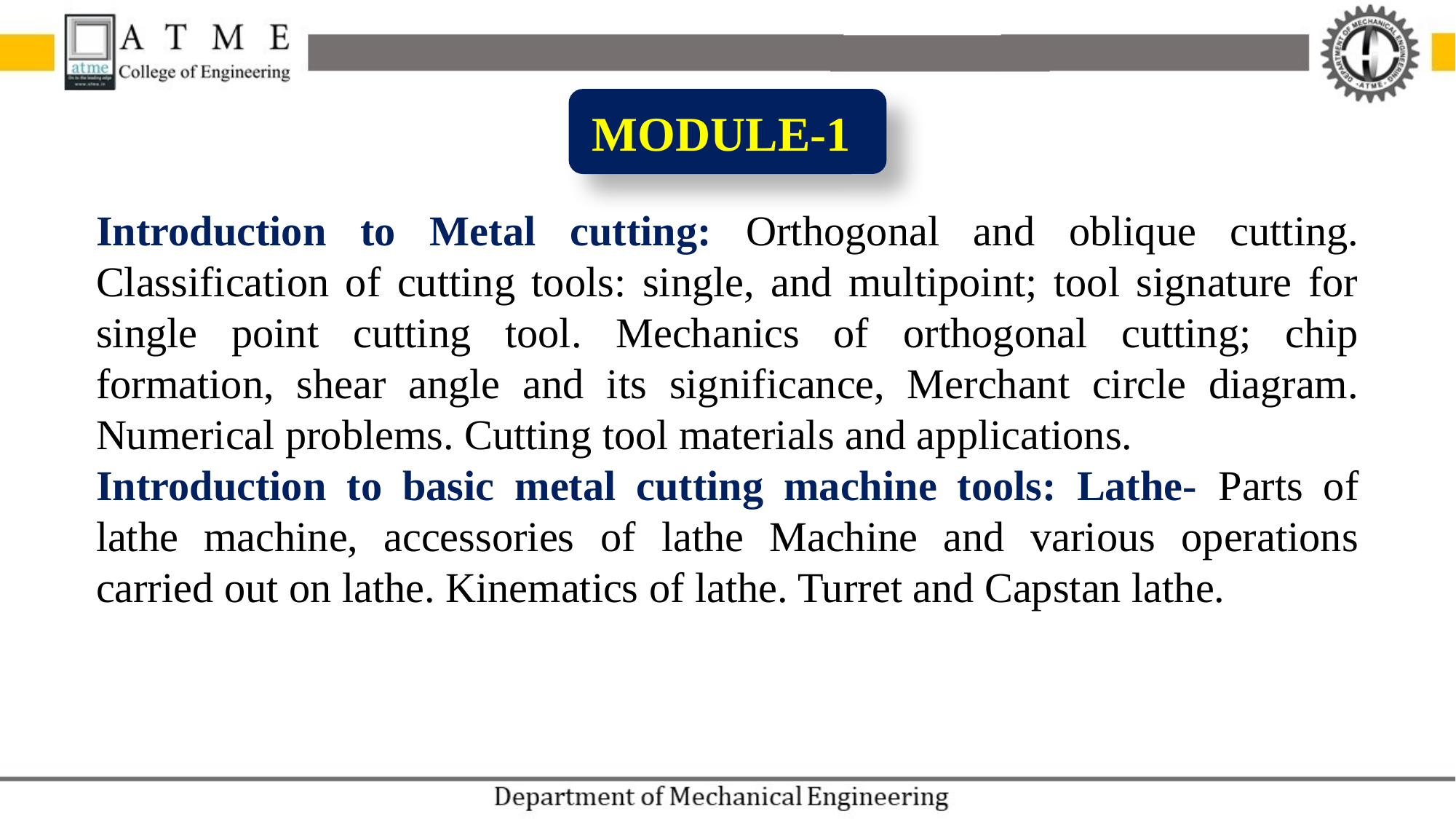

MODULE-1
Introduction to Metal cutting: Orthogonal and oblique cutting. Classification of cutting tools: single, and multipoint; tool signature for single point cutting tool. Mechanics of orthogonal cutting; chip formation, shear angle and its significance, Merchant circle diagram. Numerical problems. Cutting tool materials and applications.
Introduction to basic metal cutting machine tools: Lathe- Parts of lathe machine, accessories of lathe Machine and various operations carried out on lathe. Kinematics of lathe. Turret and Capstan lathe.